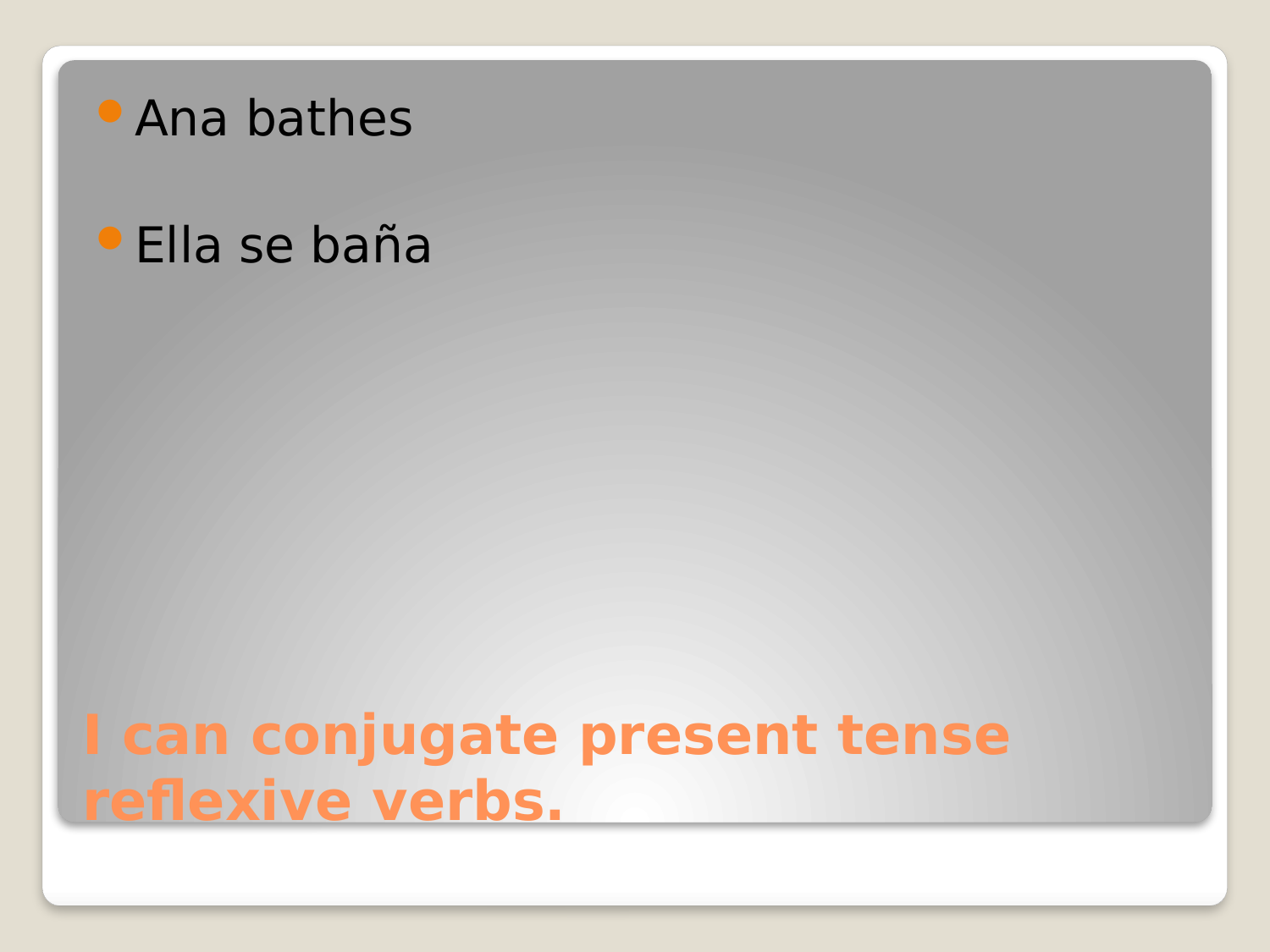

Ana bathes

Ella se baña
# I can conjugate present tense reflexive verbs.